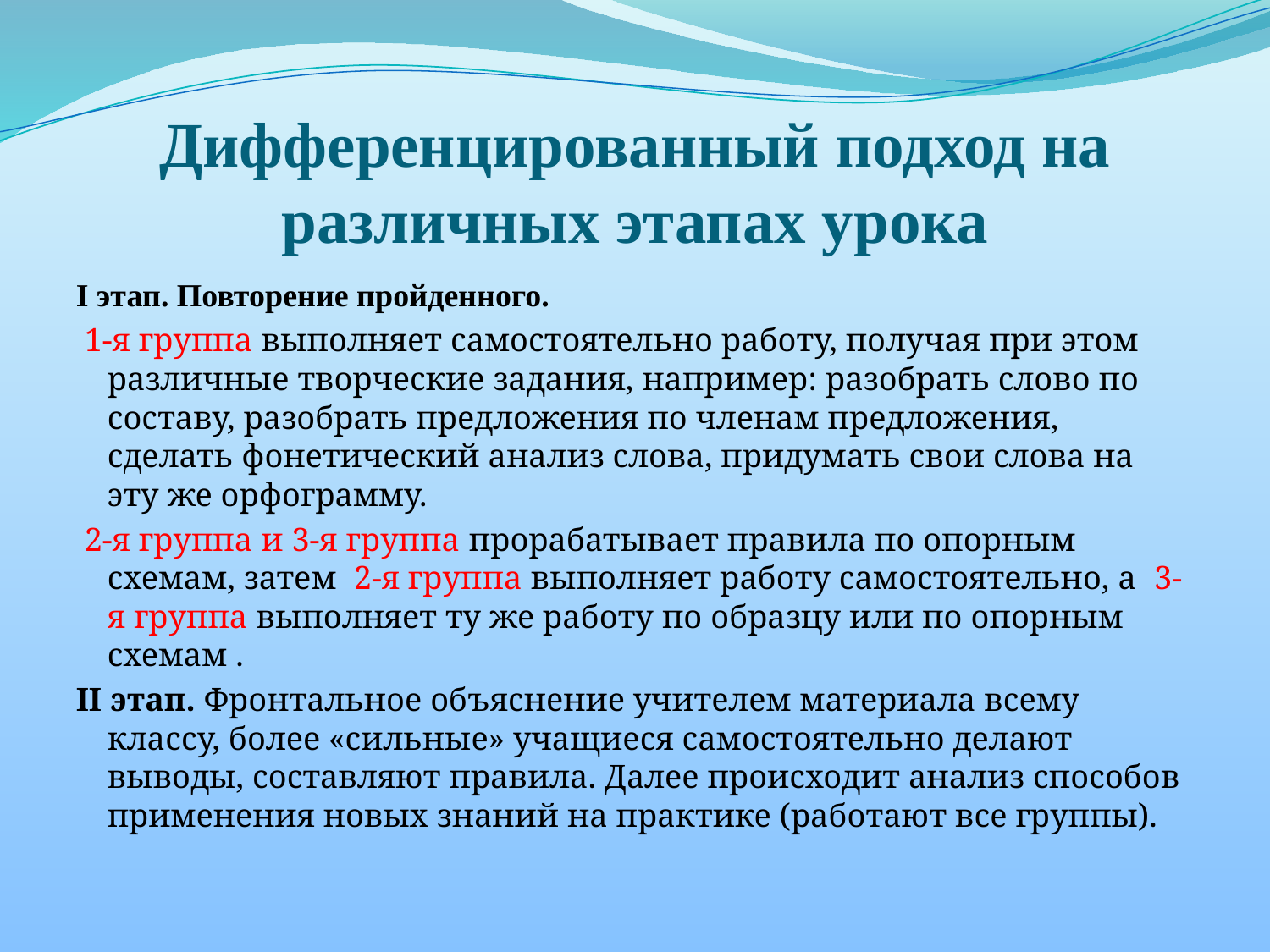

# Дифференцированный подход на различных этапах урока
I этап. Повторение пройденного.
 1-я группа выполняет самостоятельно работу, получая при этом различные творческие задания, например: разобрать слово по составу, разобрать предложения по членам предложения, сделать фонетический анализ слова, придумать свои слова на эту же орфограмму.
 2-я группа и 3-я группа прорабатывает правила по опорным схемам, затем  2-я группа выполняет работу самостоятельно, а  3-я группа выполняет ту же работу по образцу или по опорным схемам .
II этап. Фронтальное объяснение учителем материала всему классу, более «сильные» учащиеся самостоятельно делают выводы, составляют правила. Далее происходит анализ способов применения новых знаний на практике (работают все группы).